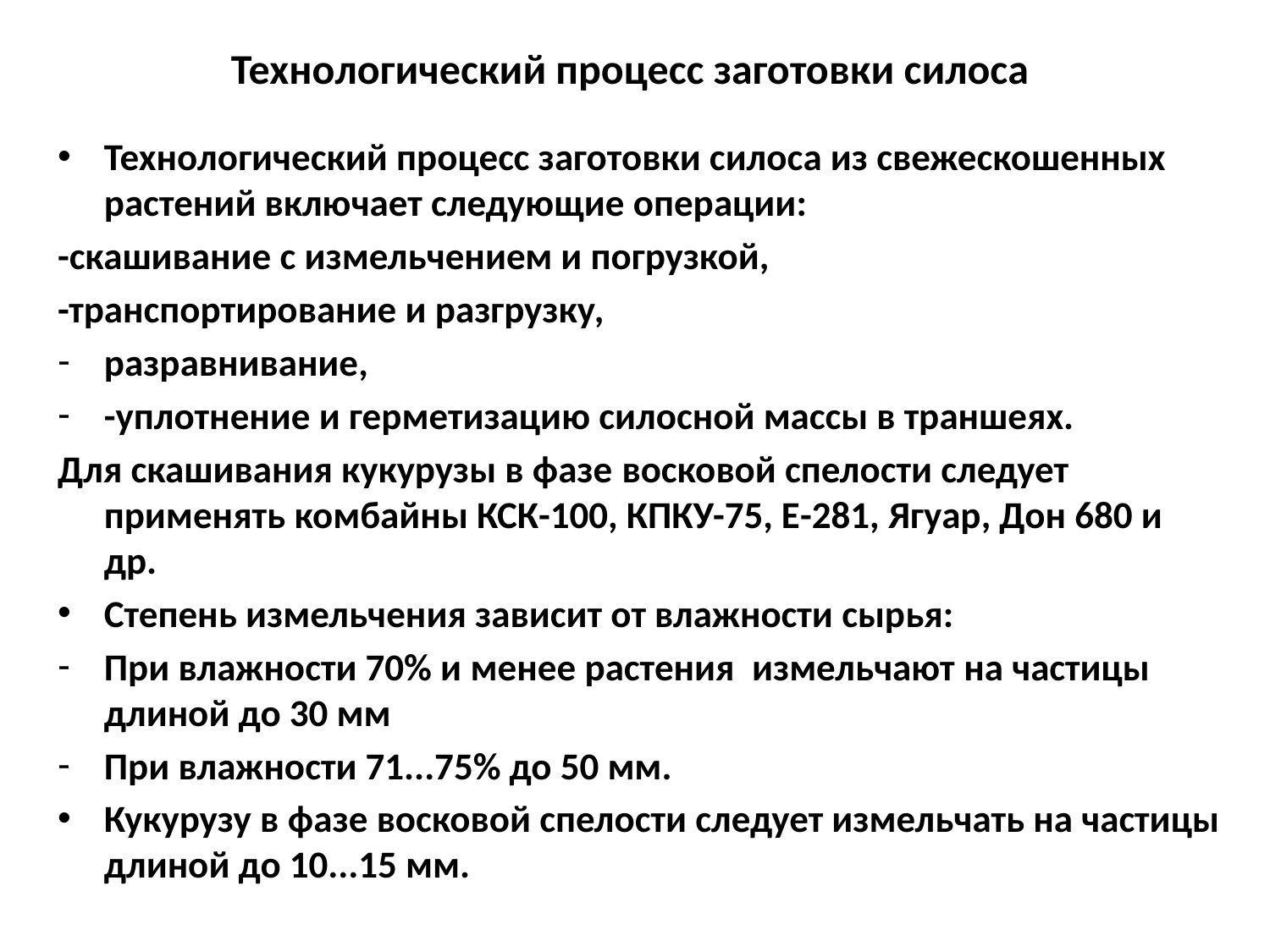

# Технологический процесс заготовки силоса
Технологический процесс заготовки силоса из свежескошенных растений включает следующие операции:
-скашивание с измельчением и погрузкой,
-транспортирование и разгрузку,
разравнивание,
-уплотнение и герметизацию силосной массы в траншеях.
Для скашивания кукурузы в фазе восковой спелости следует применять комбайны КСК-100, КПКУ-75, Е-281, Ягуар, Дон 680 и др.
Степень измельчения зависит от влажности сырья:
При влажности 70% и менее растения  измельчают на частицы длиной до 30 мм
При влажности 71...75% до 50 мм.
Кукурузу в фазе восковой спелости следует измельчать на частицы длиной до 10...15 мм.